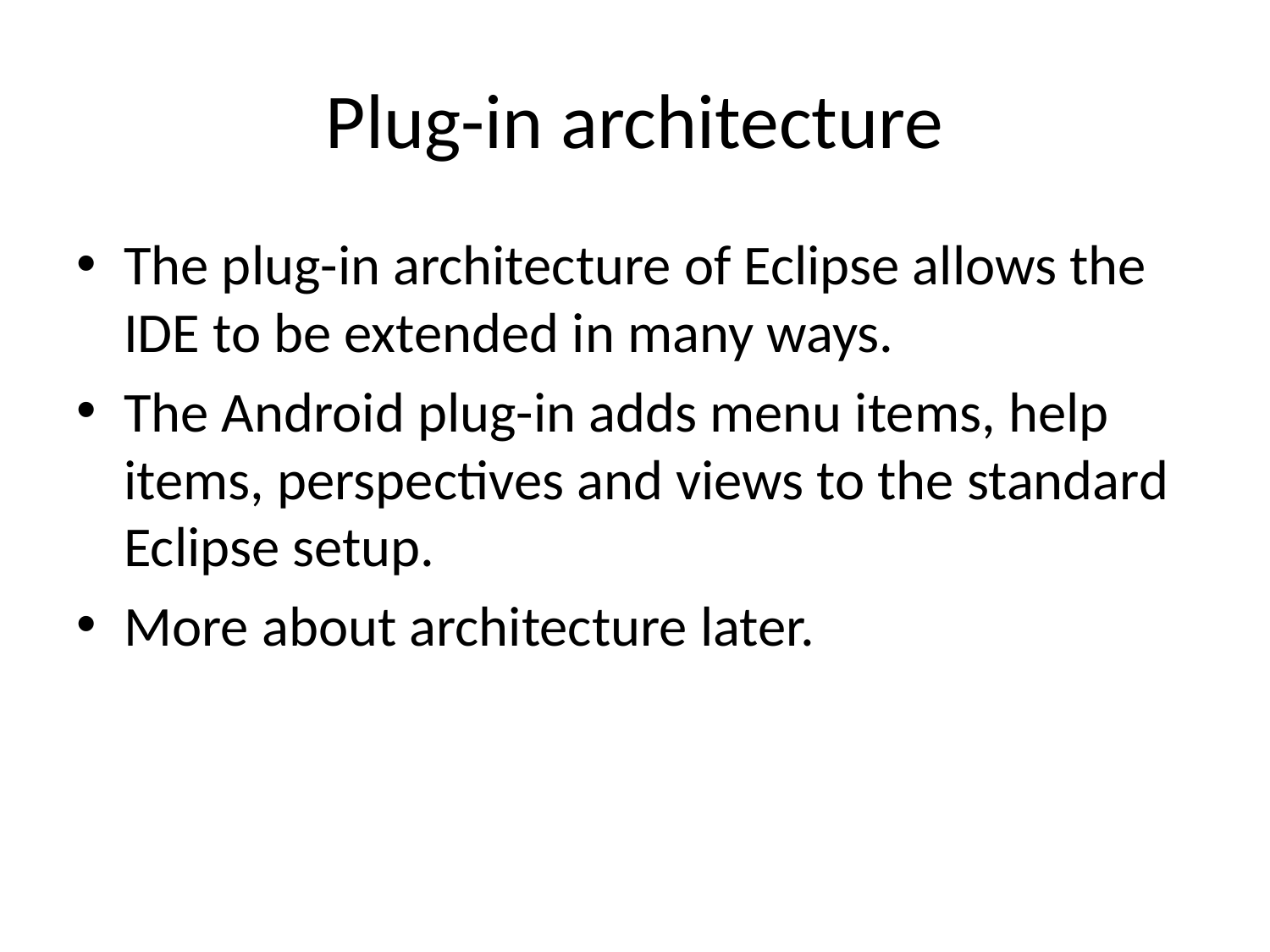

# Plug-in architecture
The plug-in architecture of Eclipse allows the IDE to be extended in many ways.
The Android plug-in adds menu items, help items, perspectives and views to the standard Eclipse setup.
More about architecture later.